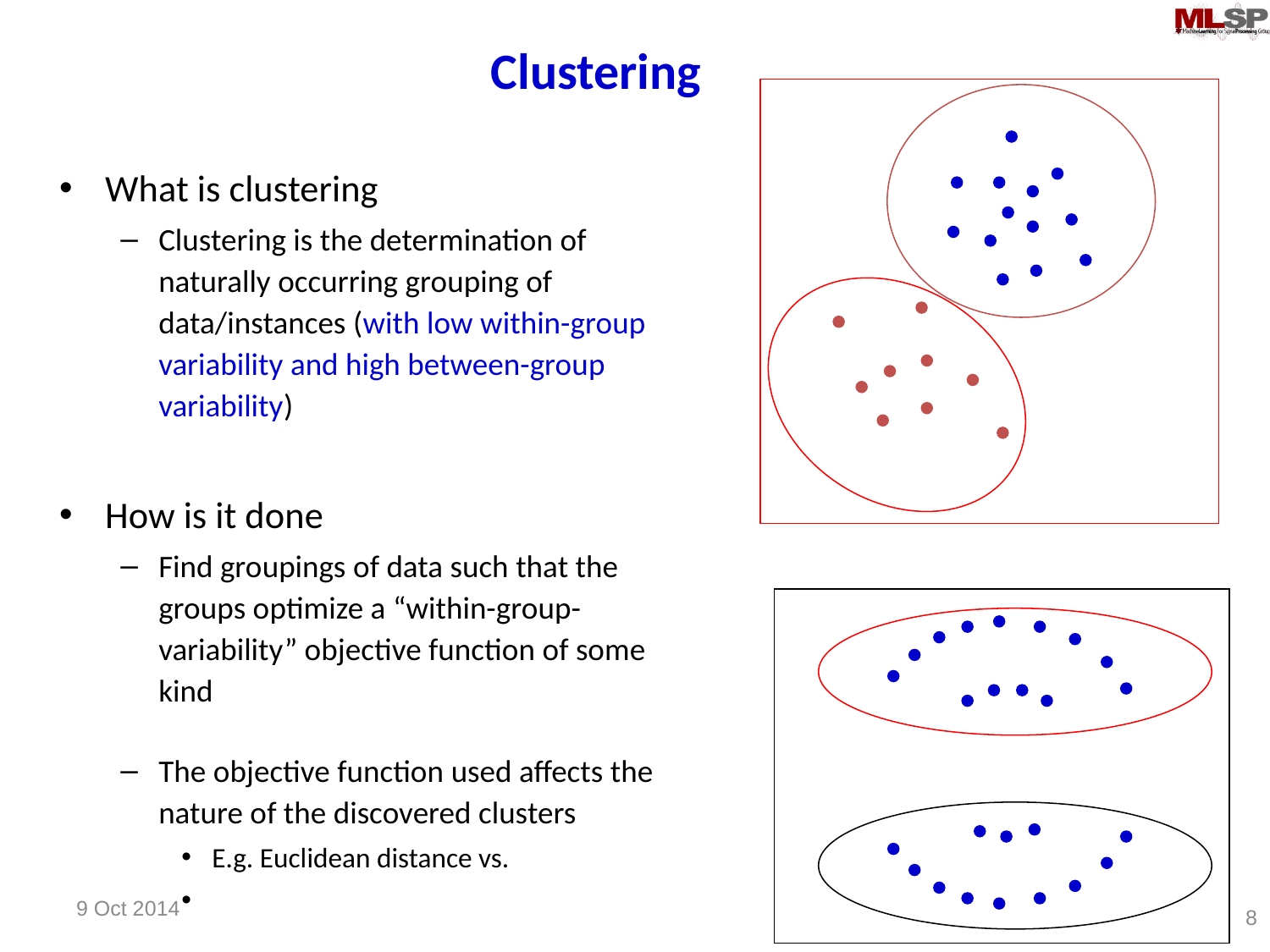

# Clustering

What is clustering
Clustering is the determination of naturally occurring grouping of data/instances (with low within-group variability and high between-group variability)

How is it done
Find groupings of data such that the groups optimize a “within-group-variability” objective function of some kind

The objective function used affects the nature of the discovered clusters
E.g. Euclidean distance vs.

9 Oct 2014
8